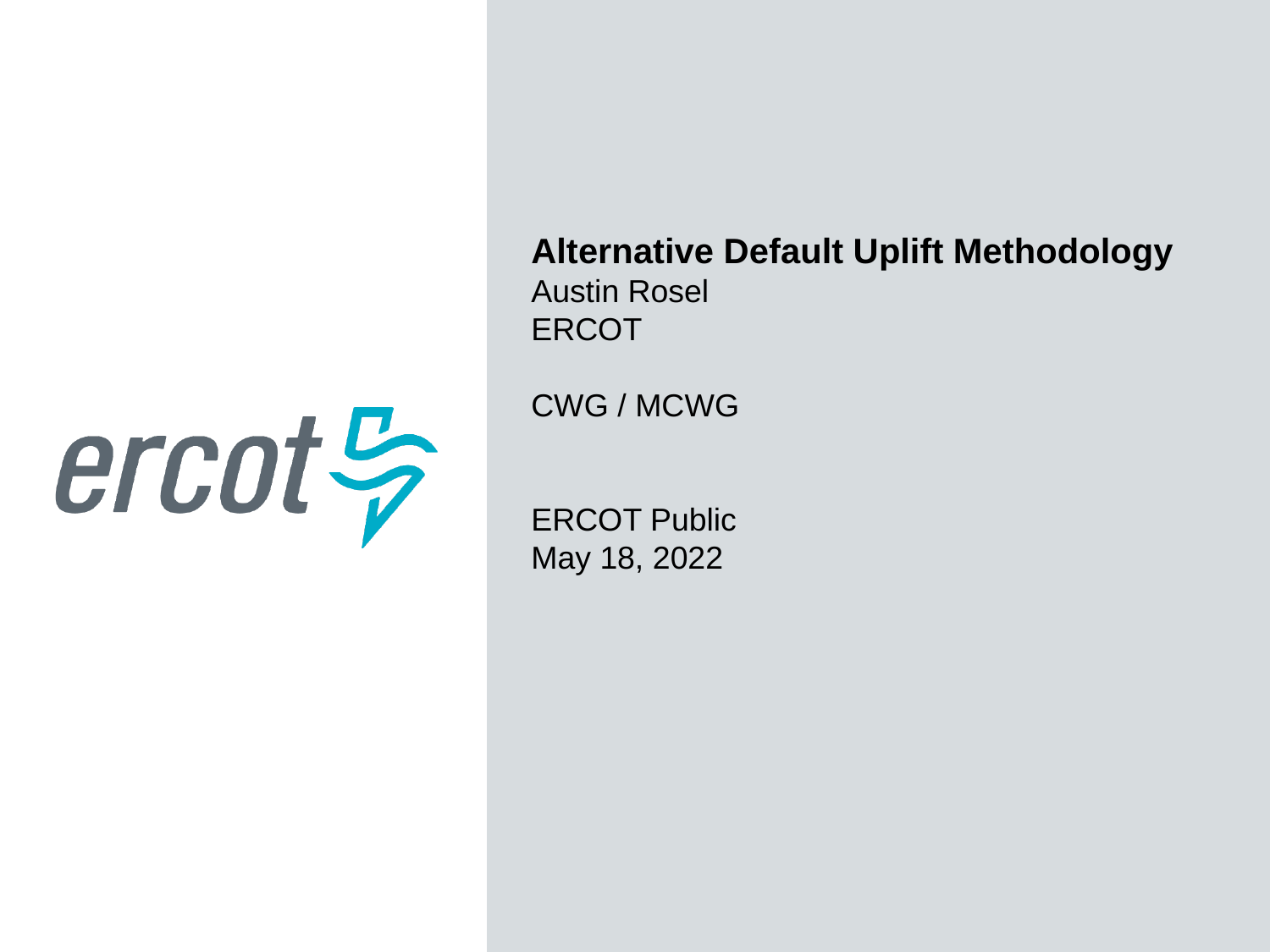

Alternative Default Uplift Methodology
Austin Rosel
ERCOT

CWG / MCWG

ERCOT Public
May 18, 2022